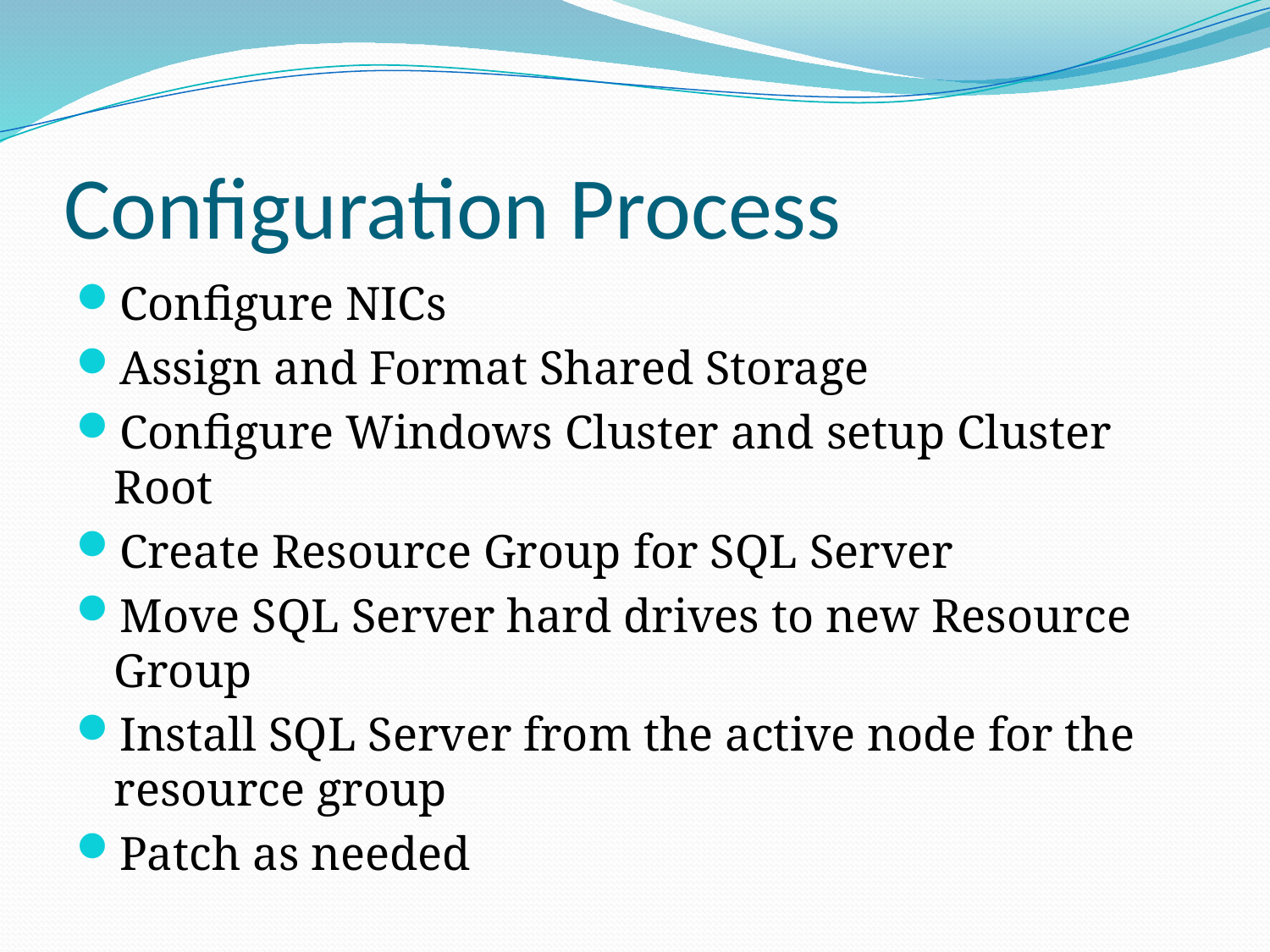

# Configuration Process
Configure NICs
Assign and Format Shared Storage
Configure Windows Cluster and setup Cluster Root
Create Resource Group for SQL Server
Move SQL Server hard drives to new Resource Group
Install SQL Server from the active node for the resource group
Patch as needed